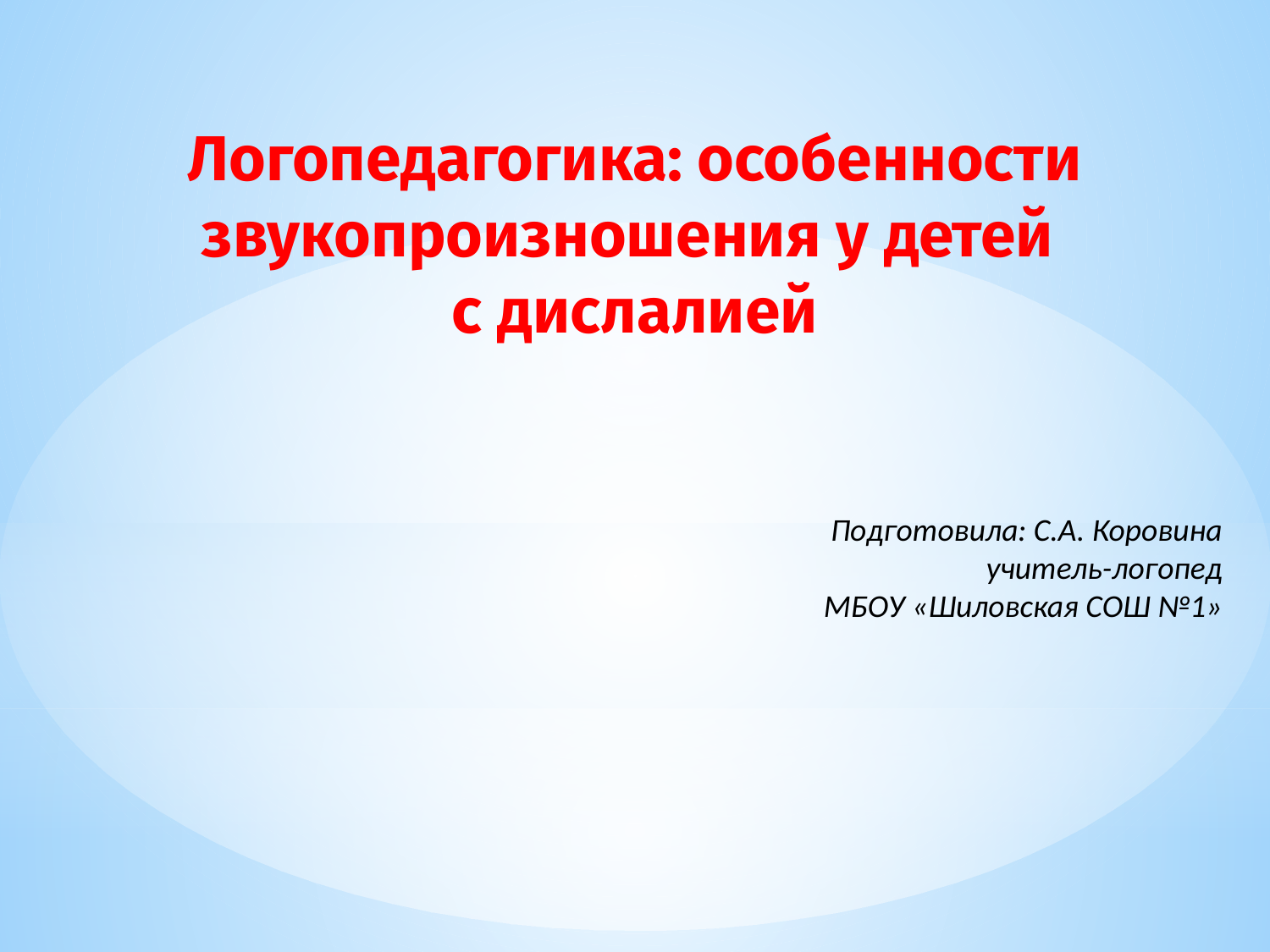

Логопедагогика: особенности звукопроизношения у детей
с дислалией

Подготовила: С.А. Коровина
учитель-логопед
МБОУ «Шиловская СОШ №1»